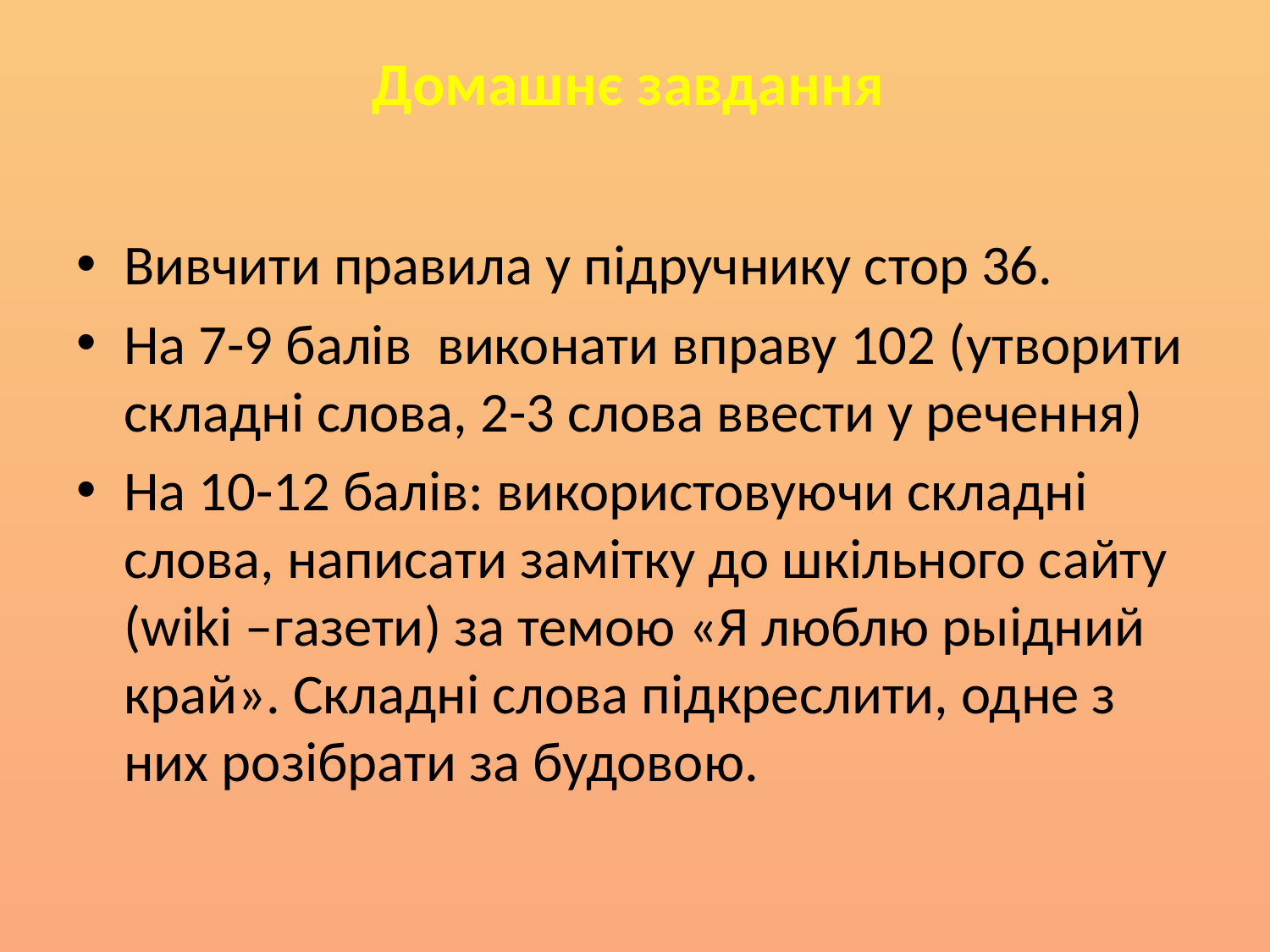

# Домашнє завдання
Вивчити правила у підручнику стор 36.
На 7-9 балів  виконати вправу 102 (утворити складні слова, 2-3 слова ввести у речення)
На 10-12 балів: використовуючи складні слова, написати замітку до шкільного сайту (wiki –газети) за темою «Я люблю рыідний край». Складні слова підкреслити, одне з них розібрати за будовою.